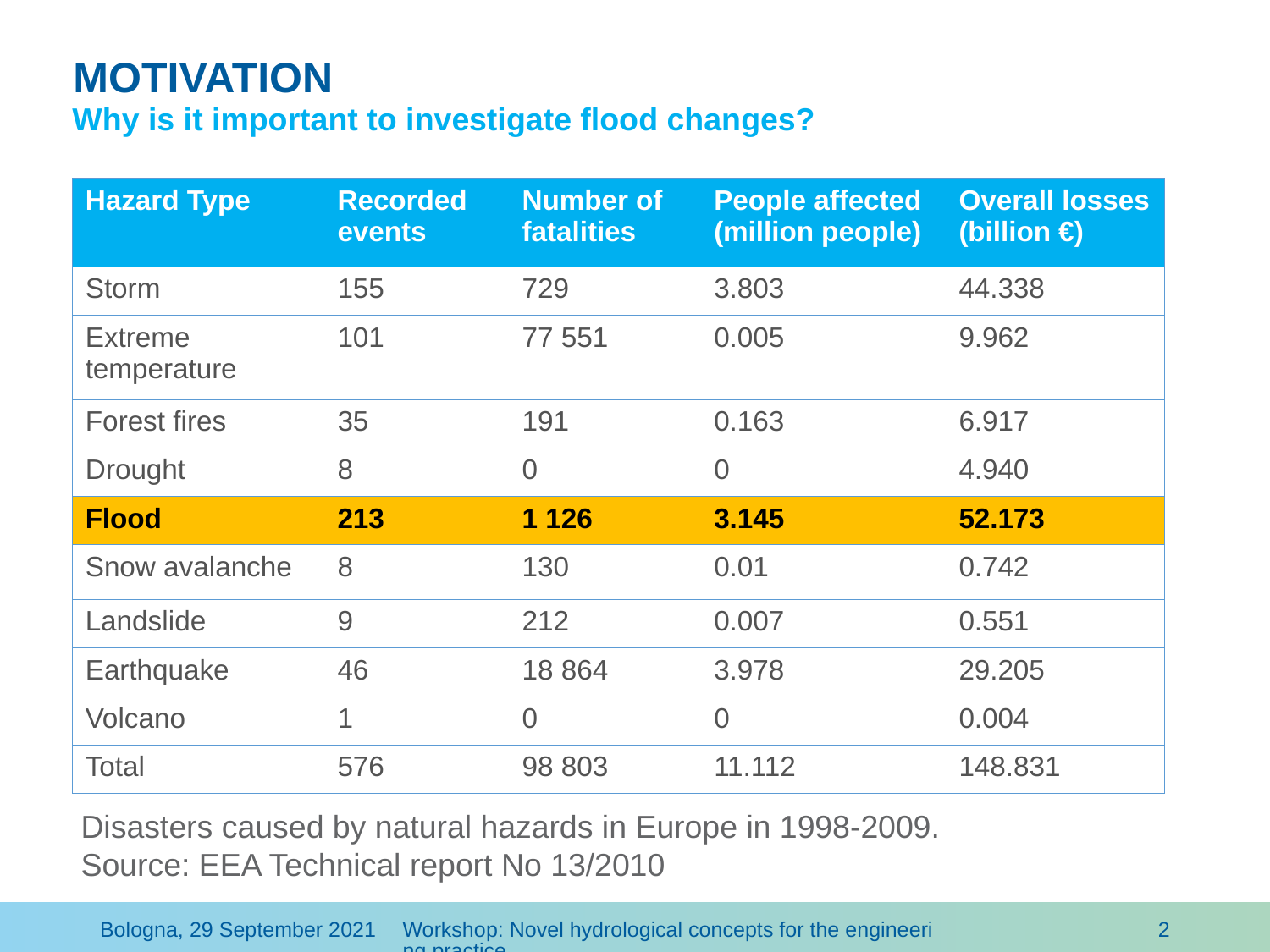

MOTIVATION
Why is it important to investigate flood changes?
| Hazard Type | Recorded events | Number of fatalities | People affected (million people) | Overall losses (billion €) |
| --- | --- | --- | --- | --- |
| Storm | 155 | 729 | 3.803 | 44.338 |
| Extreme temperature | 101 | 77 551 | 0.005 | 9.962 |
| Forest fires | 35 | 191 | 0.163 | 6.917 |
| Drought | 8 | 0 | 0 | 4.940 |
| Flood | 213 | 1 126 | 3.145 | 52.173 |
| Snow avalanche | 8 | 130 | 0.01 | 0.742 |
| Landslide | 9 | 212 | 0.007 | 0.551 |
| Earthquake | 46 | 18 864 | 3.978 | 29.205 |
| Volcano | 1 | 0 | 0 | 0.004 |
| Total | 576 | 98 803 | 11.112 | 148.831 |
Disasters caused by natural hazards in Europe in 1998-2009. Source: EEA Technical report No 13/2010
Bologna, 29 September 2021
Workshop: Novel hydrological concepts for the engineering practice
2